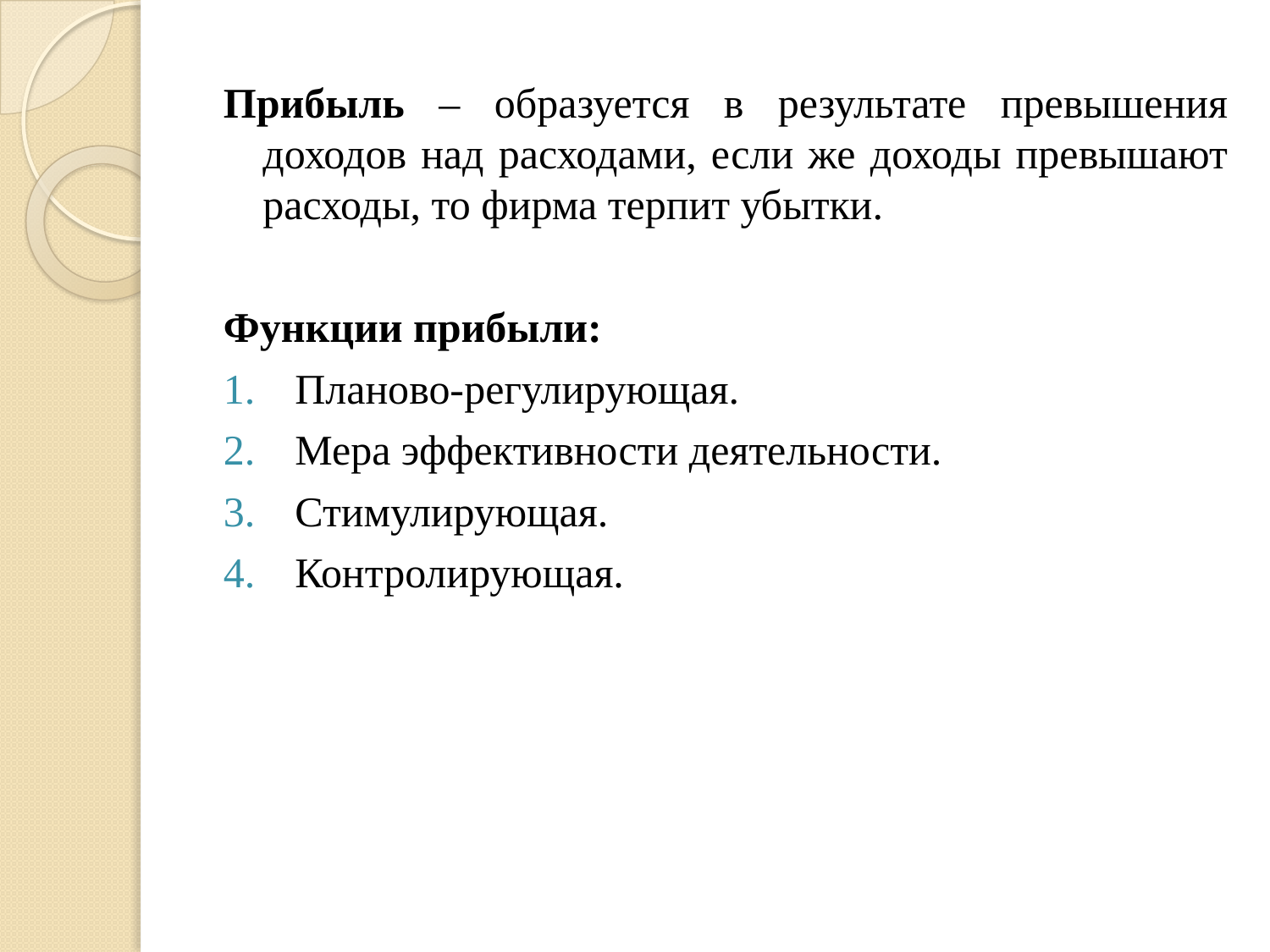

Прибыль – образуется в результате превышения доходов над расходами, если же доходы превышают расходы, то фирма терпит убытки.

Функции прибыли:
Планово-регулирующая.
Мера эффективности деятельности.
Стимулирующая.
Контролирующая.